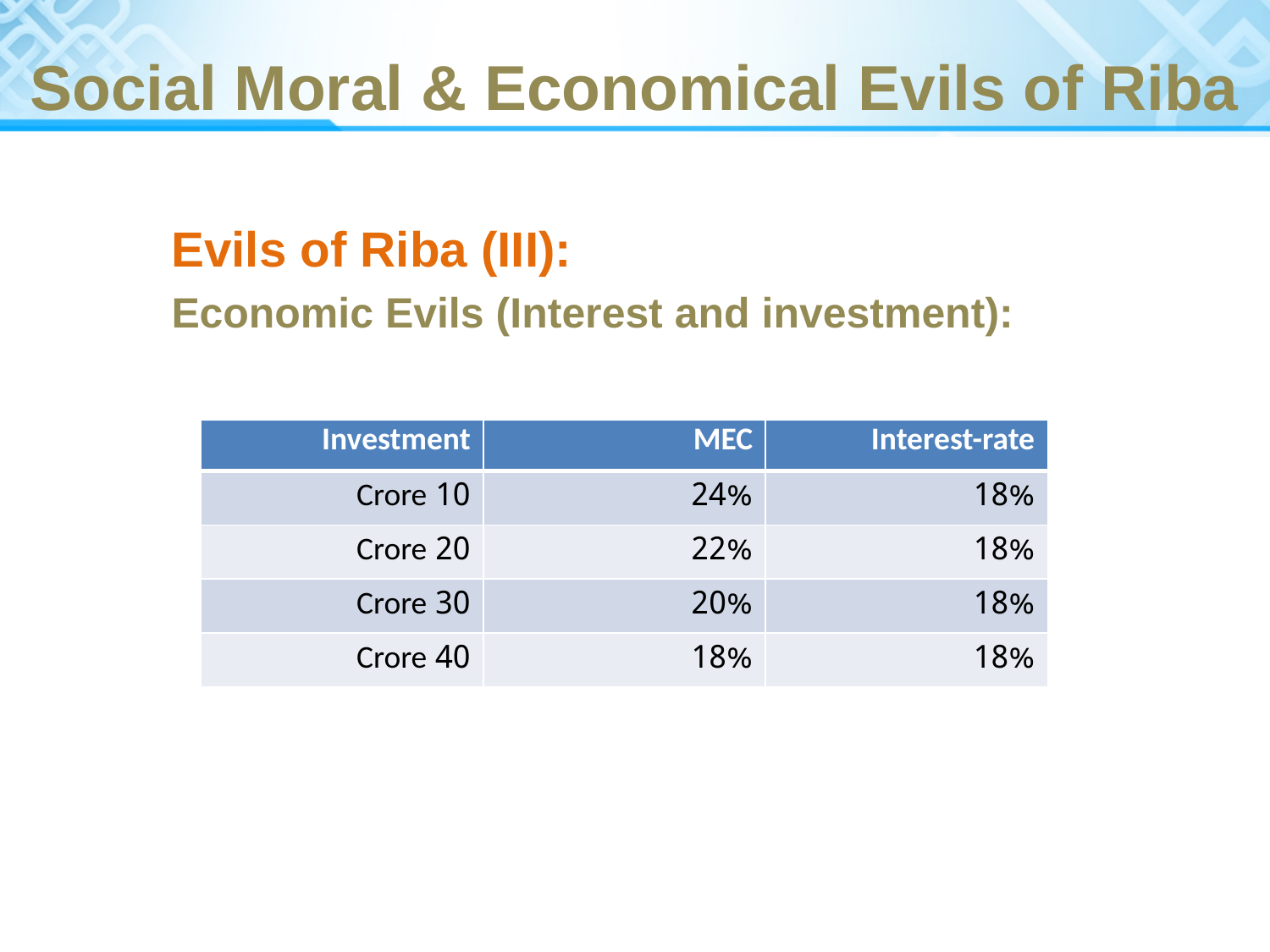

Social Moral & Economical Evils of Riba

Evils of Riba (III):
Economic Evils (Interest and investment):

| Investment | MEC | Interest-rate |
| --- | --- | --- |
| 10 Crore | 24% | 18% |
| 20 Crore | 22% | 18% |
| 30 Crore | 20% | 18% |
| 40 Crore | 18% | 18% |